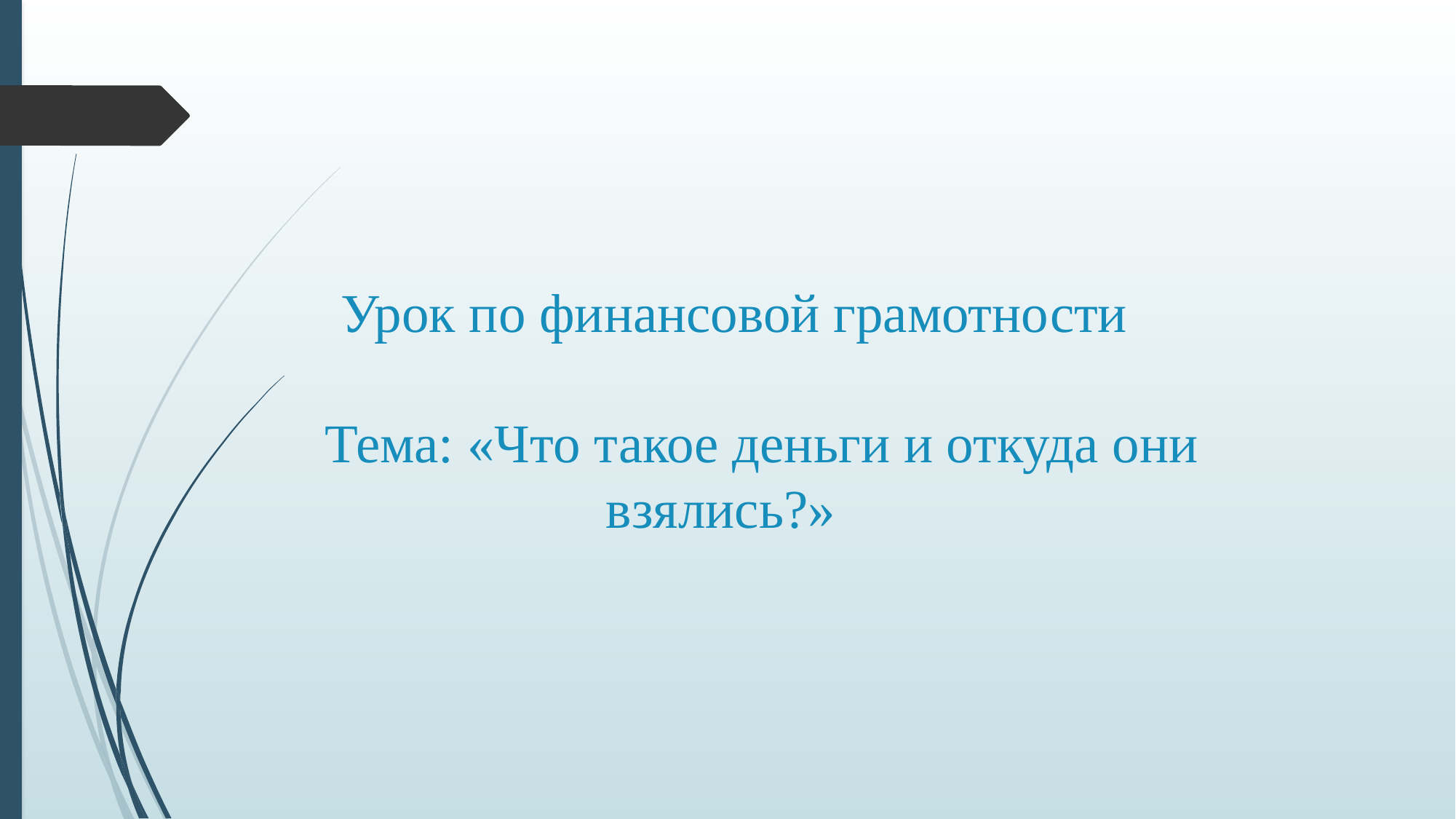

# Урок по финансовой грамотности Тема: «Что такое деньги и откуда они взялись?»